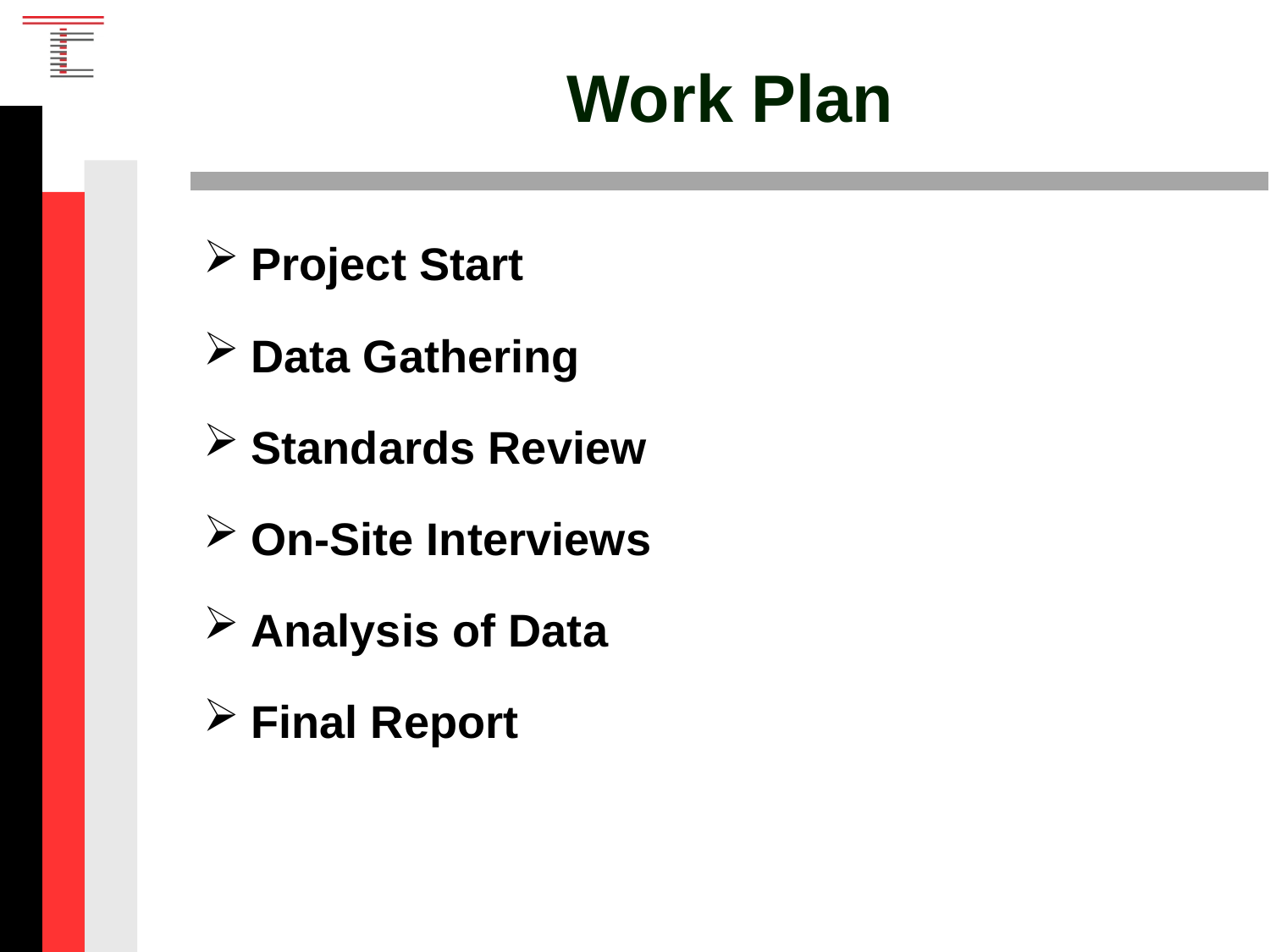

# Work Plan
Project Start
Data Gathering
Standards Review
On-Site Interviews
Analysis of Data
Final Report